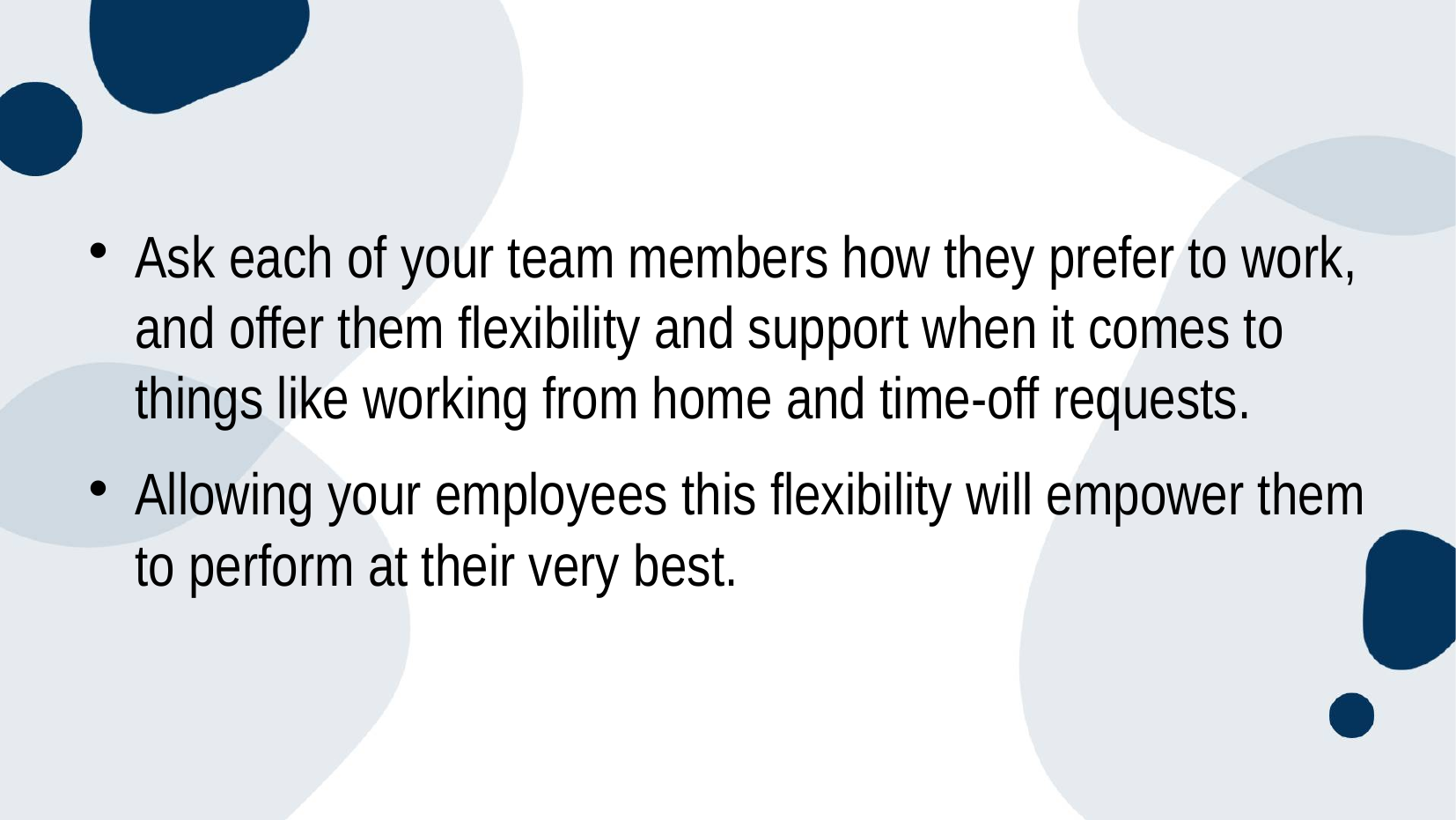

#
Ask each of your team members how they prefer to work, and offer them flexibility and support when it comes to things like working from home and time-off requests.
Allowing your employees this flexibility will empower them to perform at their very best.